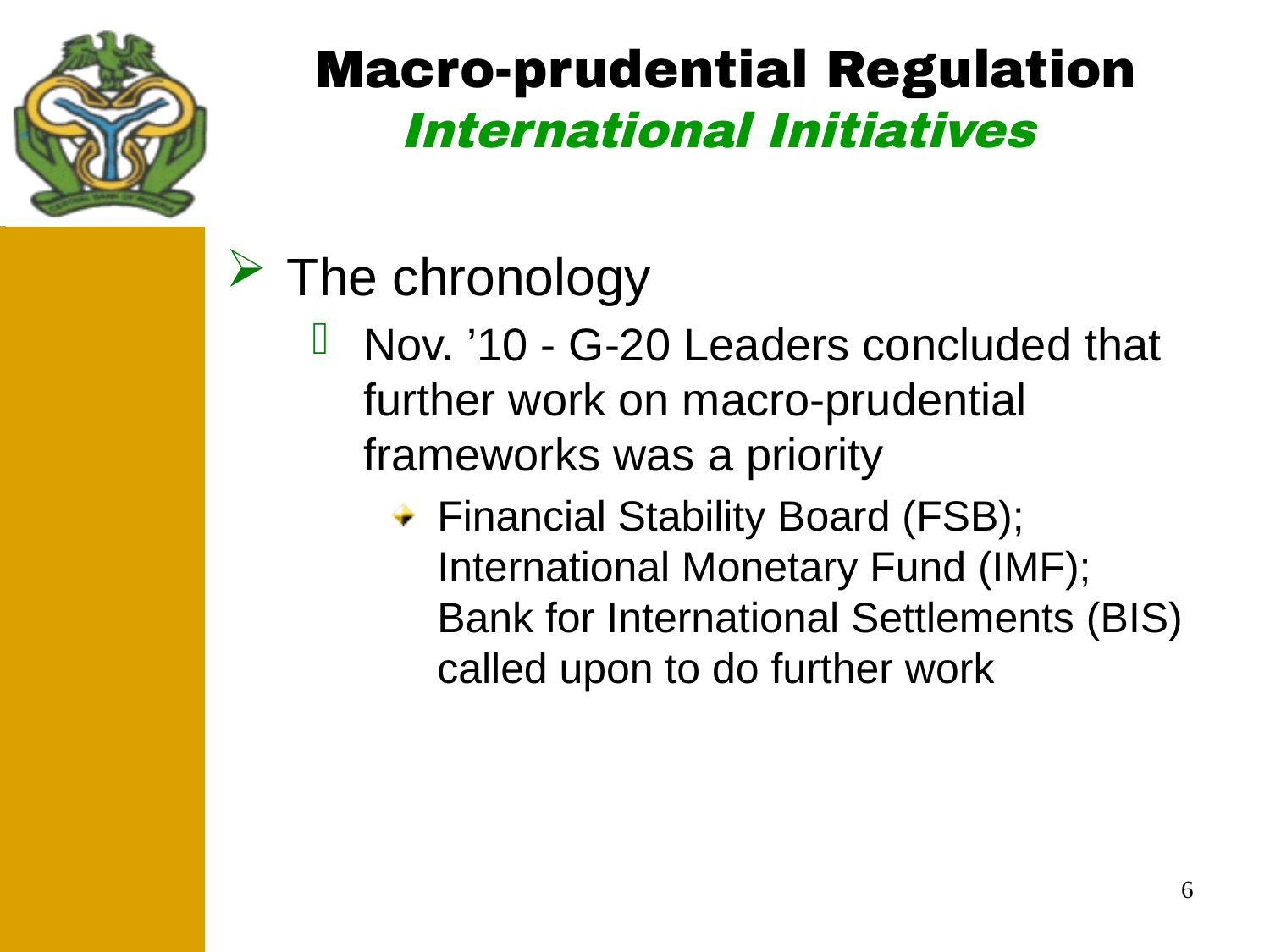

Macro-prudential Regulation
International Initiatives
#
 After
The chronology
Nov. ’10 - G-20 Leaders concluded that further work on macro-prudential frameworks was a priority
Financial Stability Board (FSB); International Monetary Fund (IMF); Bank for International Settlements (BIS) called upon to do further work

6